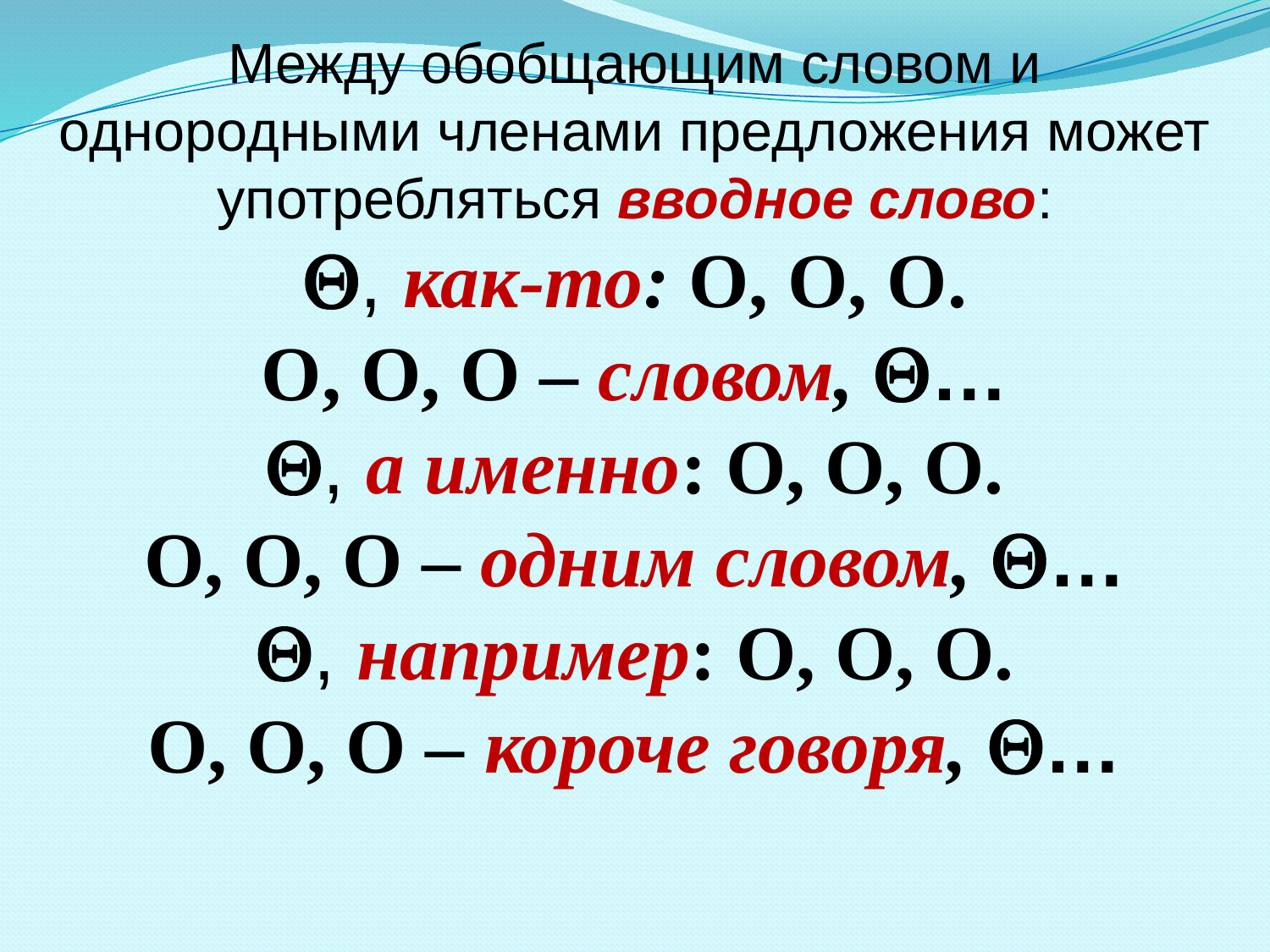

Между обобщающим словом и однородными членами предложения может употребляться вводное слово:
Θ, как-то: О, О, О.
О, О, О – словом, Θ…
Θ, а именно: О, О, О.
О, О, О – одним словом, Θ…
Θ, например: О, О, О.
О, О, О – короче говоря, Θ…